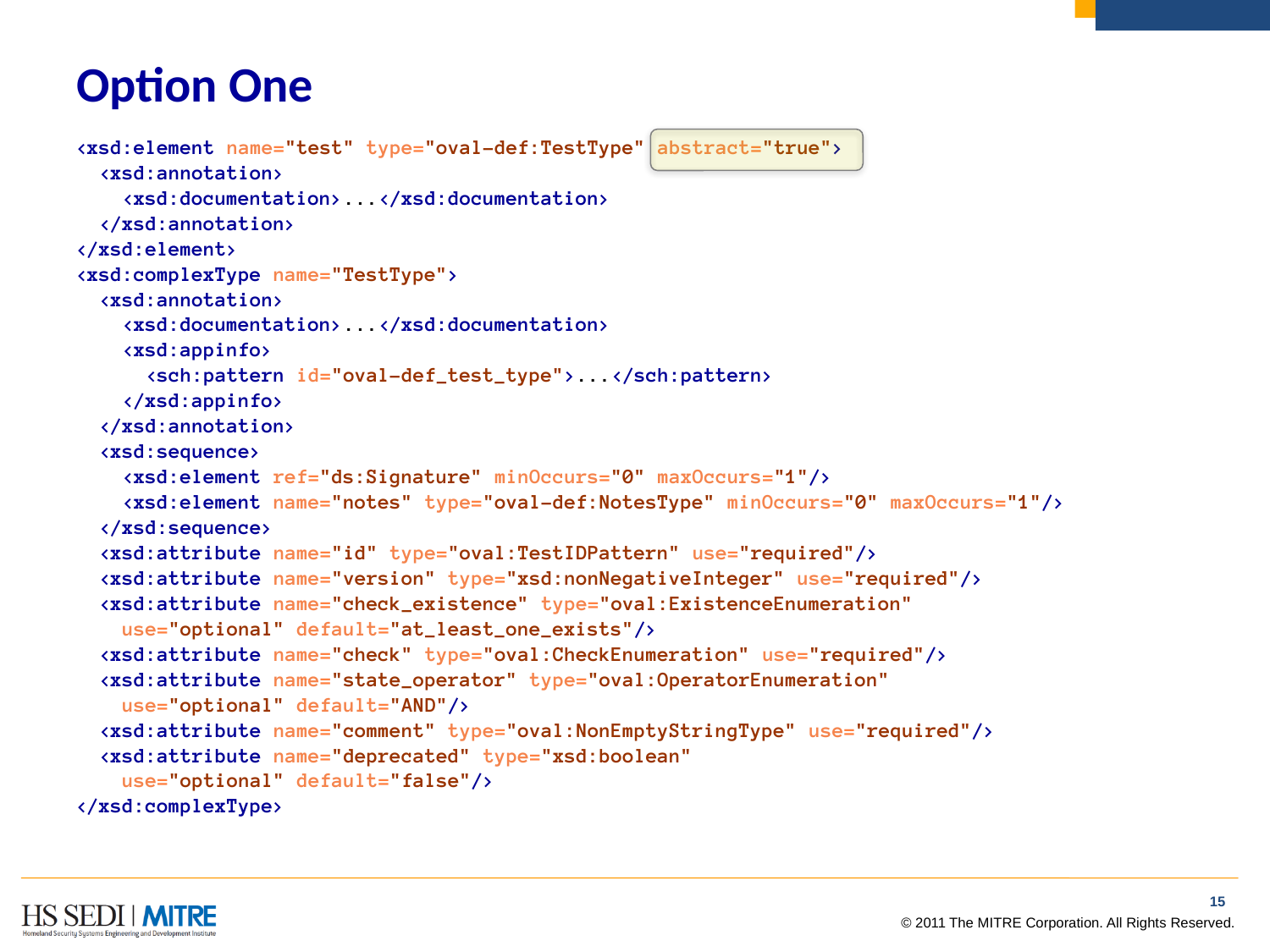

# Option One
<xsd:element name="test" type="oval-def:TestType" abstract="true">
  <xsd:annotation>
    <xsd:documentation>...</xsd:documentation>
  </xsd:annotation>
</xsd:element>
<xsd:complexType name="TestType">
  <xsd:annotation>
    <xsd:documentation>...</xsd:documentation>
    <xsd:appinfo>
      <sch:pattern id="oval-def_test_type">...</sch:pattern>
    </xsd:appinfo>
  </xsd:annotation>
  <xsd:sequence>
    <xsd:element ref="ds:Signature" minOccurs="0" maxOccurs="1"/>
    <xsd:element name="notes" type="oval-def:NotesType" minOccurs="0" maxOccurs="1"/>
  </xsd:sequence>
  <xsd:attribute name="id" type="oval:TestIDPattern" use="required"/>
  <xsd:attribute name="version" type="xsd:nonNegativeInteger" use="required"/>
  <xsd:attribute name="check_existence" type="oval:ExistenceEnumeration"
    use="optional" default="at_least_one_exists"/>
  <xsd:attribute name="check" type="oval:CheckEnumeration" use="required"/>
  <xsd:attribute name="state_operator" type="oval:OperatorEnumeration"
    use="optional" default="AND"/>
  <xsd:attribute name="comment" type="oval:NonEmptyStringType" use="required"/>
  <xsd:attribute name="deprecated" type="xsd:boolean"
    use="optional" default="false"/>
</xsd:complexType>

15